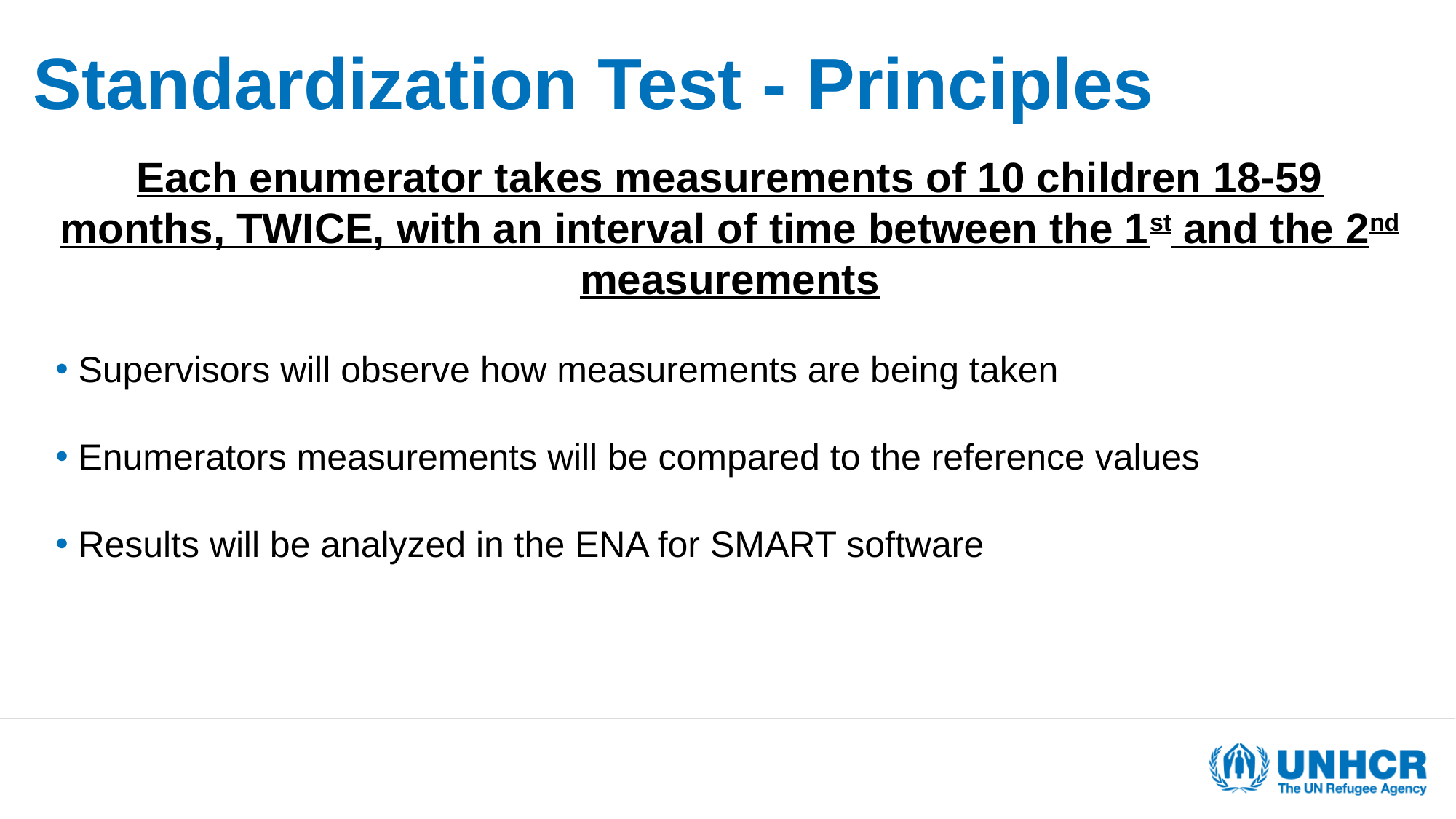

# Standardization Test - Principles
Each enumerator takes measurements of 10 children 18-59 months, TWICE, with an interval of time between the 1st and the 2nd measurements

 Supervisors will observe how measurements are being taken

 Enumerators measurements will be compared to the reference values

 Results will be analyzed in the ENA for SMART software